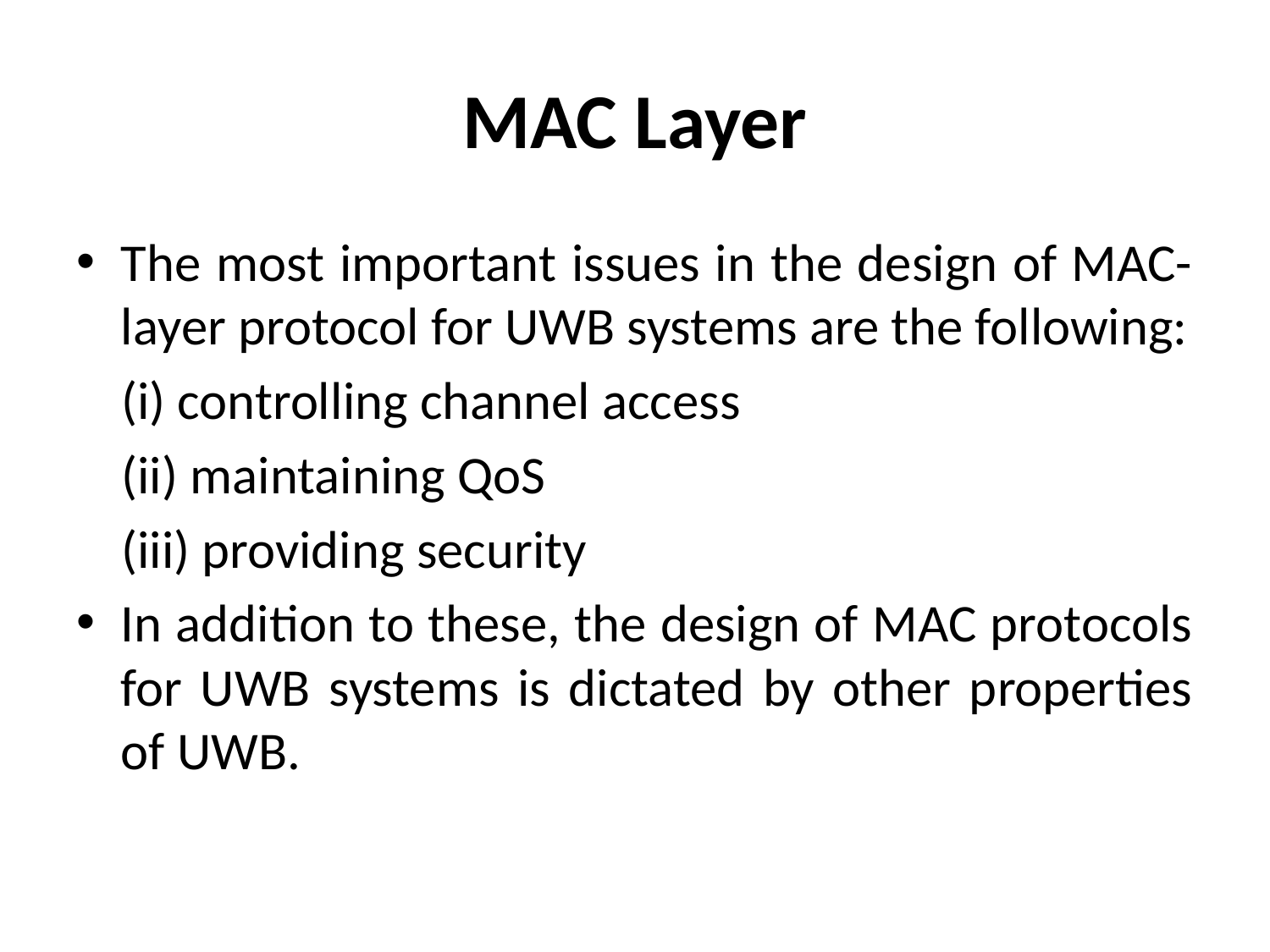

# MAC Layer
The most important issues in the design of MAC-layer protocol for UWB systems are the following:
(i) controlling channel access
(ii) maintaining QoS
(iii) providing security
In addition to these, the design of MAC protocols for UWB systems is dictated by other properties of UWB.